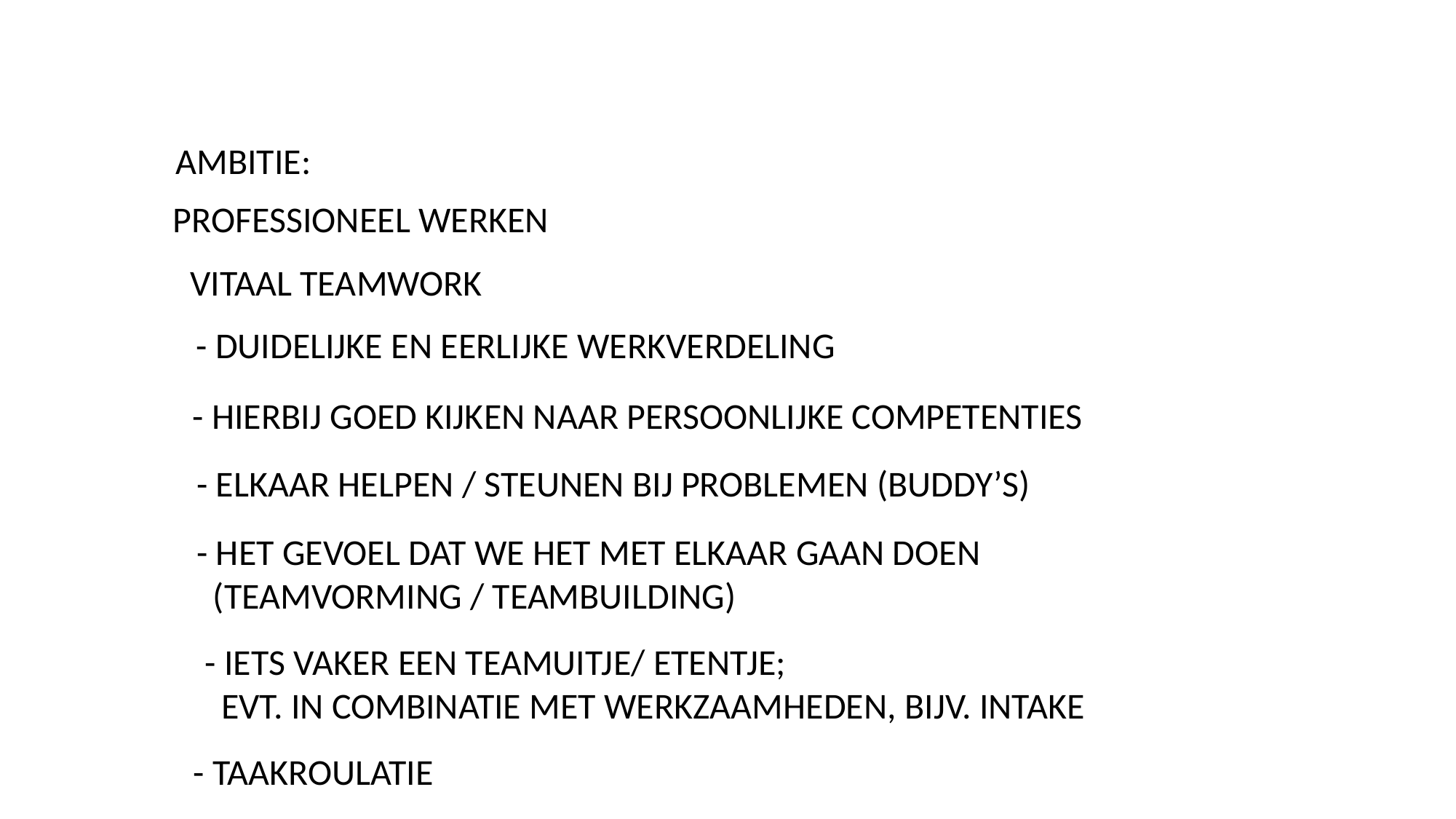

AMBITIE:
PROFESSIONEEL WERKEN
VITAAL TEAMWORK
- DUIDELIJKE EN EERLIJKE WERKVERDELING
- HIERBIJ GOED KIJKEN NAAR PERSOONLIJKE COMPETENTIES
- ELKAAR HELPEN / STEUNEN BIJ PROBLEMEN (BUDDY’S)
- HET GEVOEL DAT WE HET MET ELKAAR GAAN DOEN
  (TEAMVORMING / TEAMBUILDING)
- IETS VAKER EEN TEAMUITJE/ ETENTJE;
  EVT. IN COMBINATIE MET WERKZAAMHEDEN, BIJV. INTAKE
- TAAKROULATIE